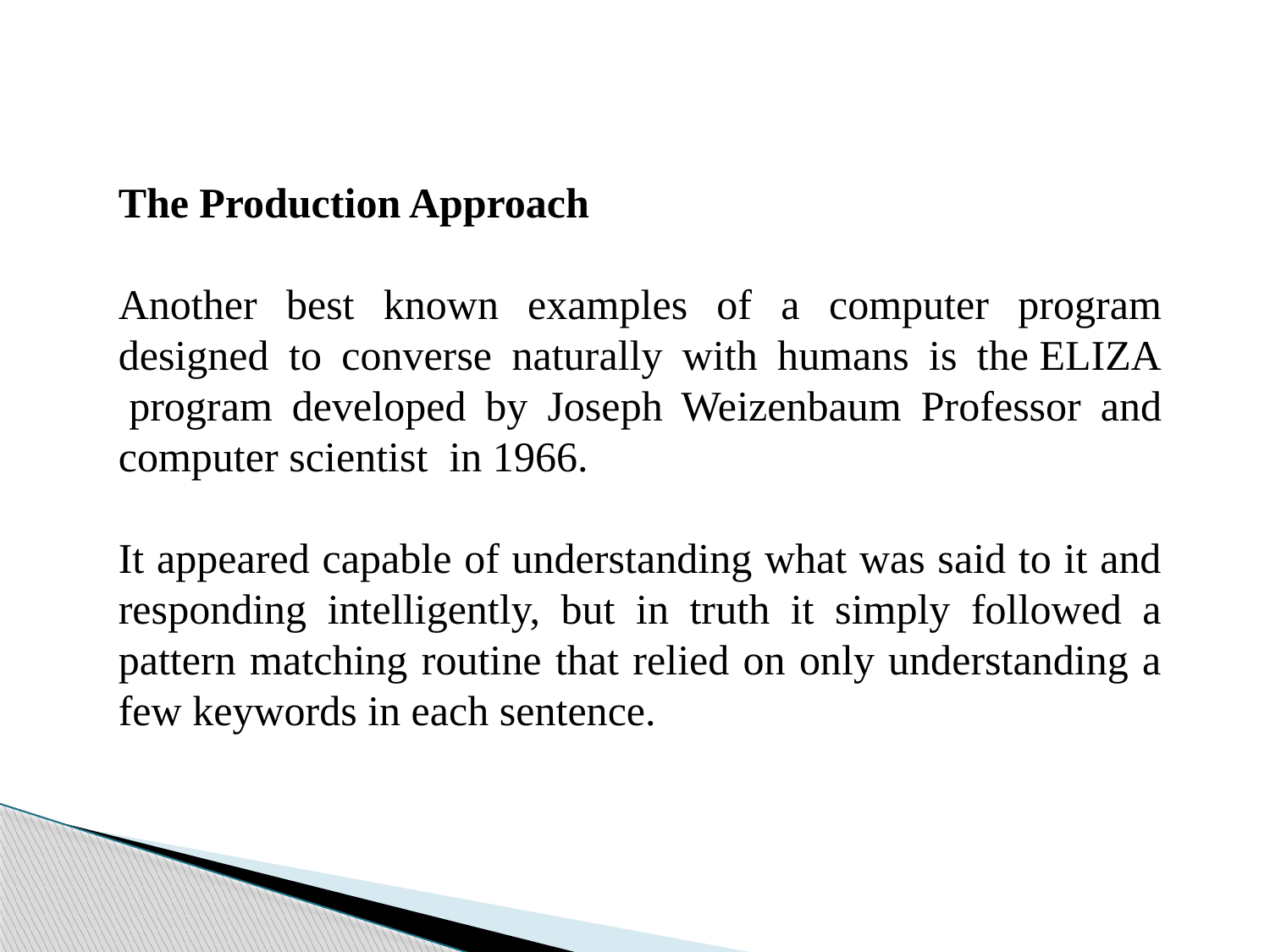

The Production Approach

Another best known examples of a computer program designed to converse naturally with humans is the ELIZA  program developed by Joseph Weizenbaum Professor and computer scientist  in 1966.

It appeared capable of understanding what was said to it and responding intelligently, but in truth it simply followed a pattern matching routine that relied on only understanding a few keywords in each sentence.